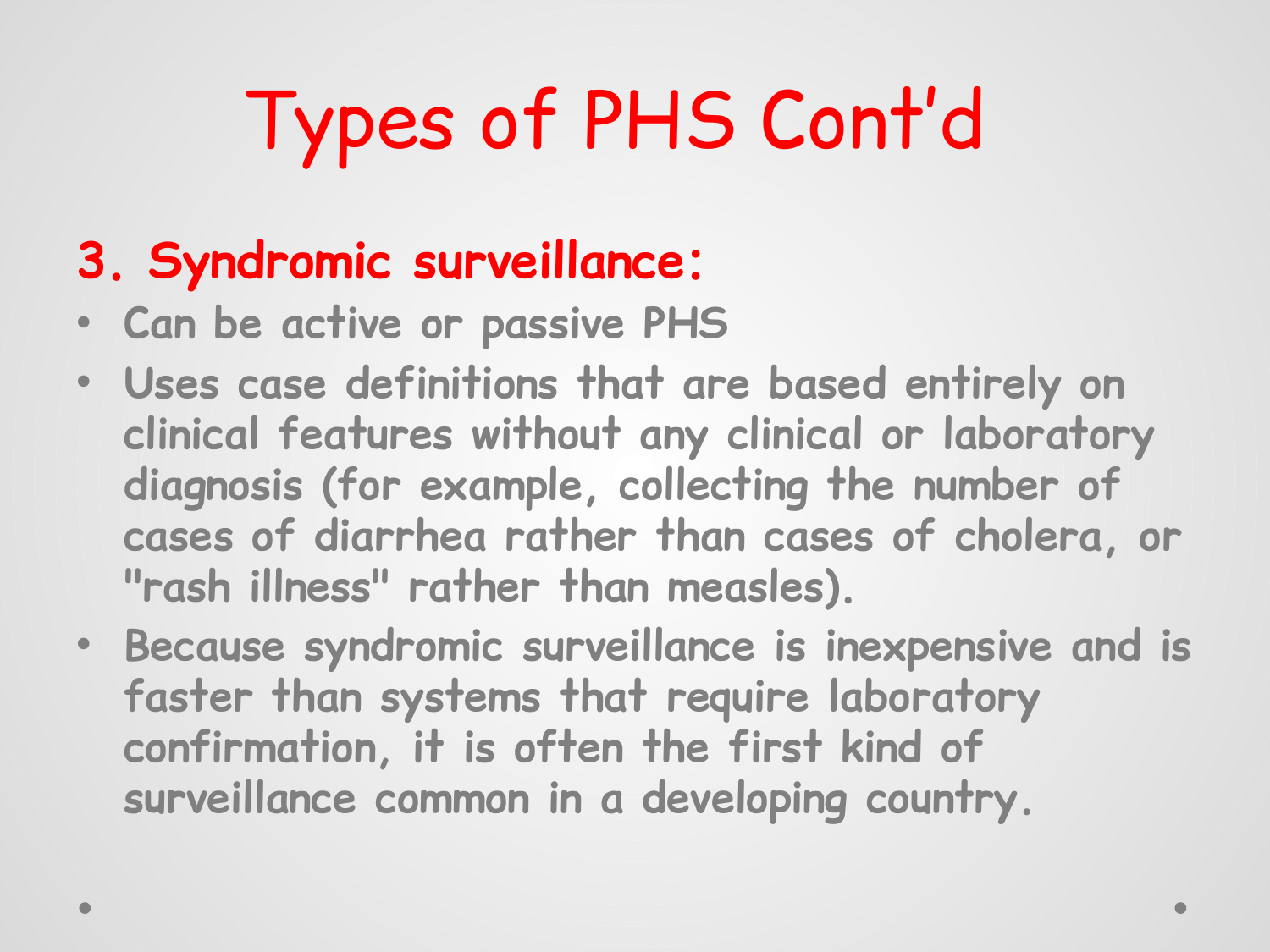

# Types of PHS Cont’d
3. Syndromic surveillance:
Can be active or passive PHS
Uses case definitions that are based entirely on clinical features without any clinical or laboratory diagnosis (for example, collecting the number of cases of diarrhea rather than cases of cholera, or "rash illness" rather than measles).
Because syndromic surveillance is inexpensive and is faster than systems that require laboratory confirmation, it is often the first kind of surveillance common in a developing country.